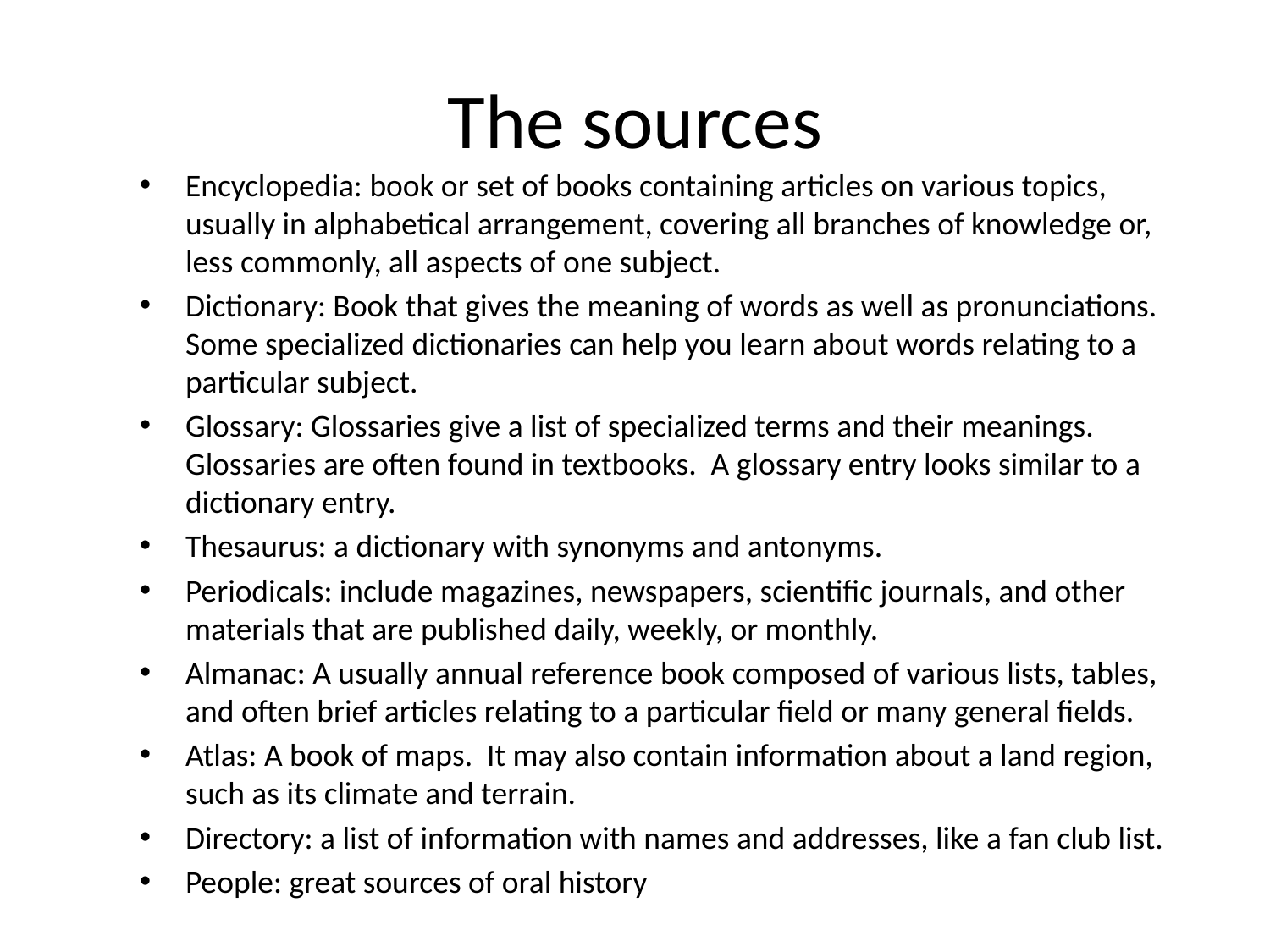

# The sources
Encyclopedia: book or set of books containing articles on various topics, usually in alphabetical arrangement, covering all branches of knowledge or, less commonly, all aspects of one subject.
Dictionary: Book that gives the meaning of words as well as pronunciations.  Some specialized dictionaries can help you learn about words relating to a particular subject.
Glossary: Glossaries give a list of specialized terms and their meanings.  Glossaries are often found in textbooks.  A glossary entry looks similar to a dictionary entry.
Thesaurus: a dictionary with synonyms and antonyms.
Periodicals: include magazines, newspapers, scientific journals, and other materials that are published daily, weekly, or monthly.
Almanac: A usually annual reference book composed of various lists, tables, and often brief articles relating to a particular field or many general fields.
Atlas: A book of maps.  It may also contain information about a land region, such as its climate and terrain.
Directory: a list of information with names and addresses, like a fan club list.
People: great sources of oral history